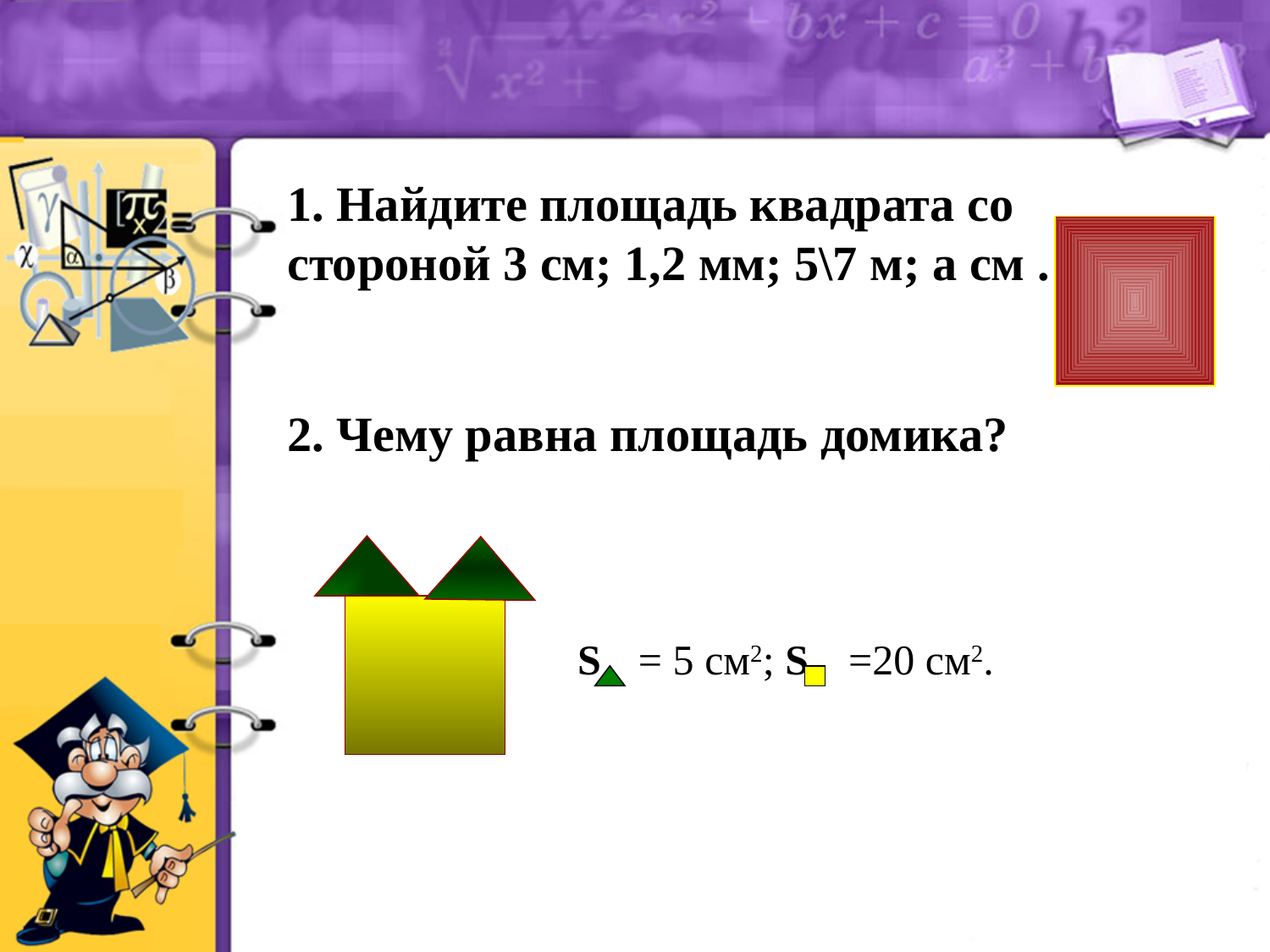

#

1. Найдите площадь квадрата со стороной 3 см; 1,2 мм; 5\7 м; а см .

2. Чему равна площадь домика?

S
= 5 см2; S
=20 см2.